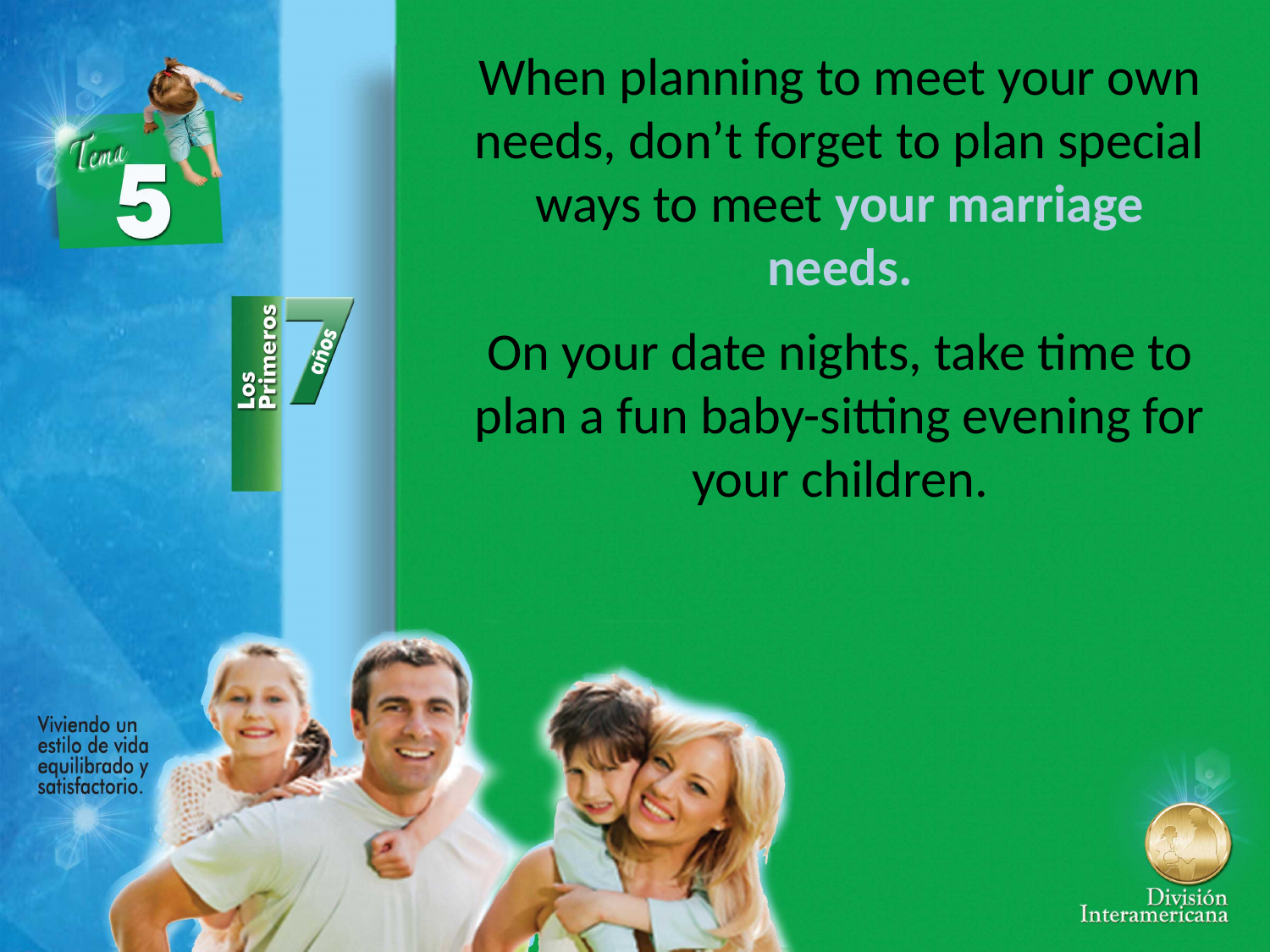

When planning to meet your own needs, don’t forget to plan special ways to meet your marriage needs.

On your date nights, take time to plan a fun baby-sitting evening for your children.